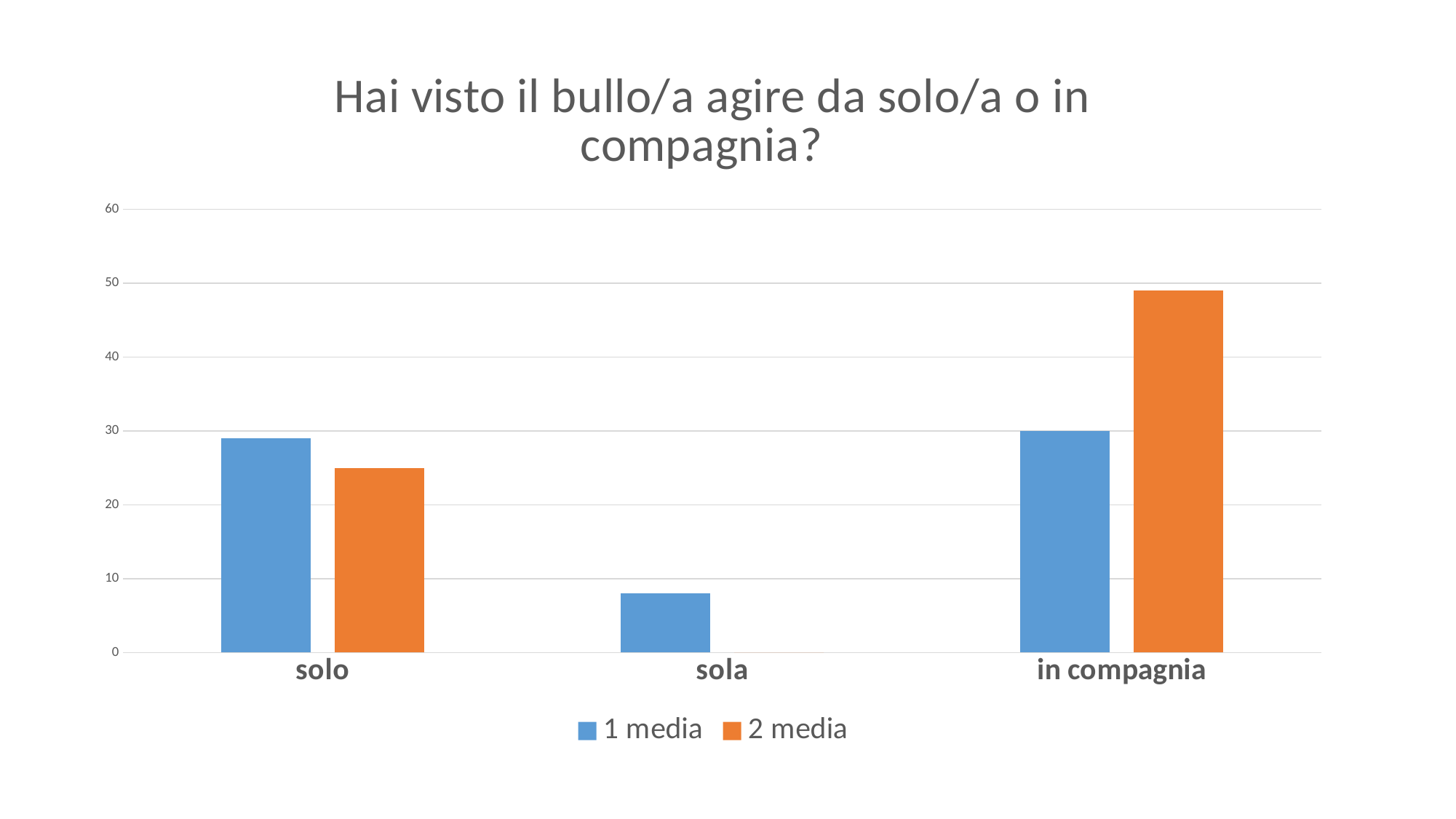

### Chart: Hai visto il bullo/a agire da solo/a o in compagnia?

| Category | 1 media | 2 media |
|---|---|---|
| solo | 29.0 | 25.0 |
| sola | 8.0 | 0.0 |
| in compagnia | 30.0 | 49.0 |